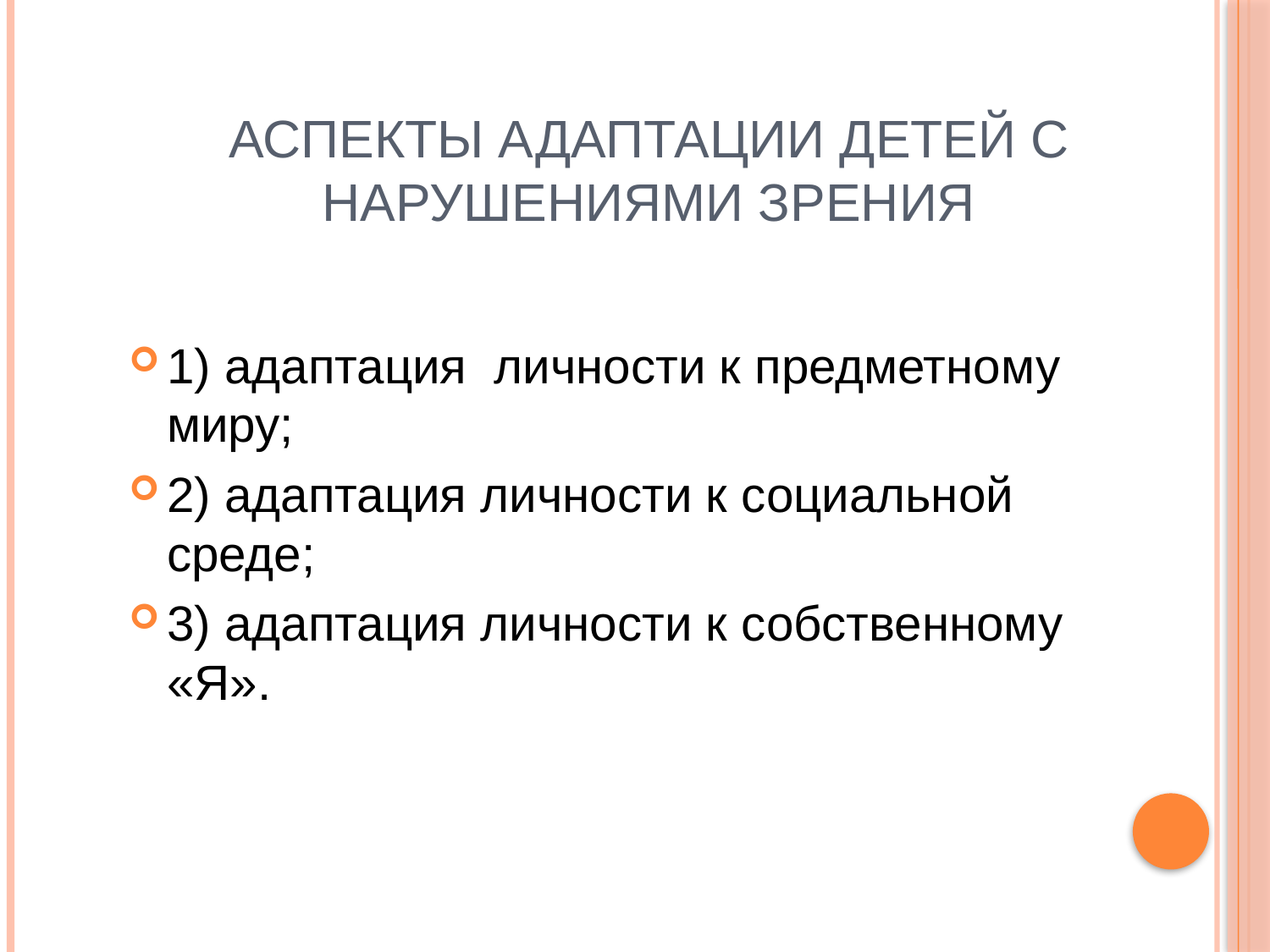

# Аспекты адаптации детей с нарушениями зрения
1) адаптация  личности к предметному миру;
2) адаптация личности к социальной среде;
3) адаптация личности к собственному «Я».

3